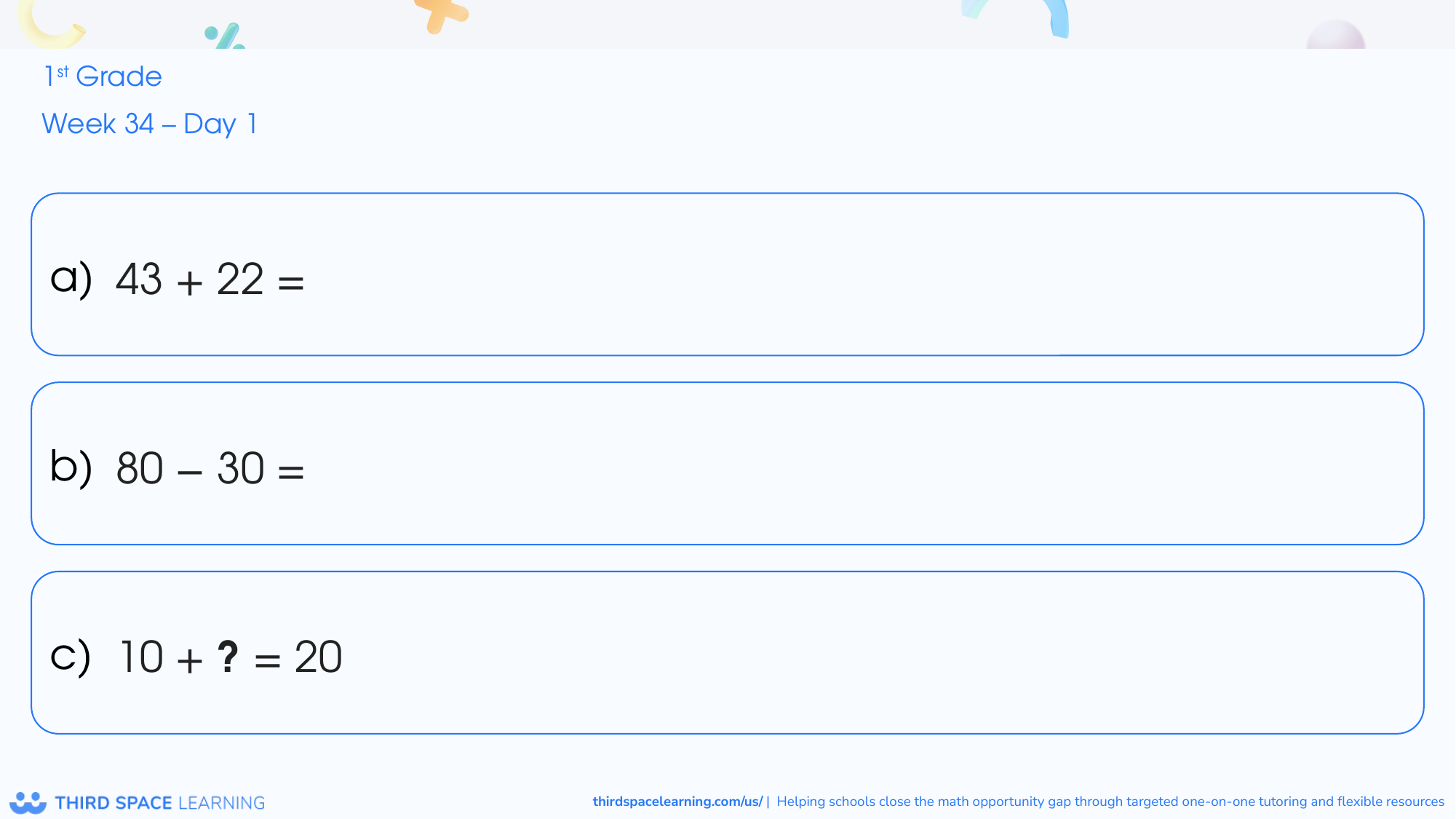

1st Grade
Week 34 – Day 1
43 + 22 =
80 − 30 =
10 + ? = 20